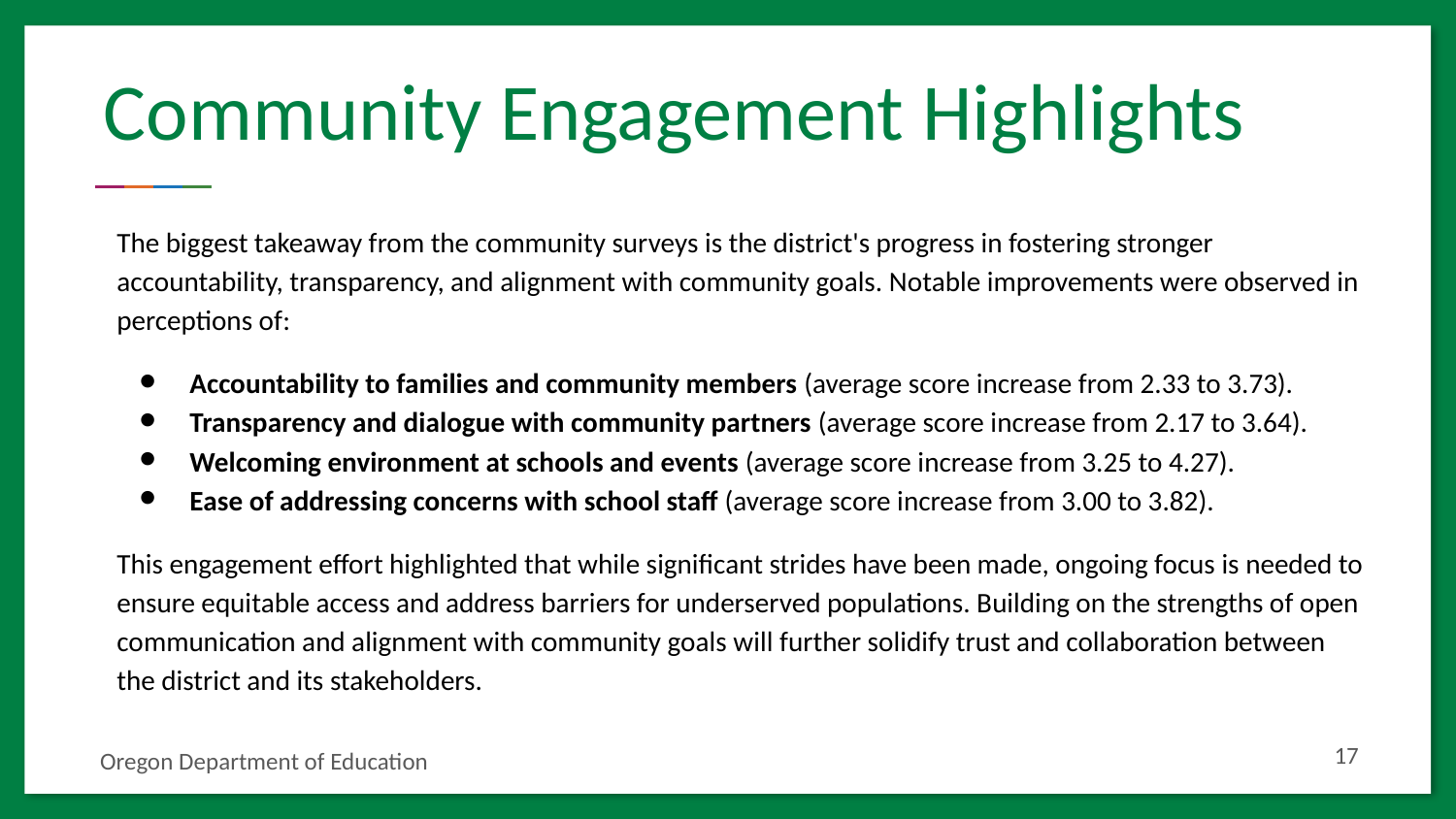

# Community Engagement Highlights
The biggest takeaway from the community surveys is the district's progress in fostering stronger accountability, transparency, and alignment with community goals. Notable improvements were observed in perceptions of:
Accountability to families and community members (average score increase from 2.33 to 3.73).
Transparency and dialogue with community partners (average score increase from 2.17 to 3.64).
Welcoming environment at schools and events (average score increase from 3.25 to 4.27).
Ease of addressing concerns with school staff (average score increase from 3.00 to 3.82).
This engagement effort highlighted that while significant strides have been made, ongoing focus is needed to ensure equitable access and address barriers for underserved populations. Building on the strengths of open communication and alignment with community goals will further solidify trust and collaboration between the district and its stakeholders.

17